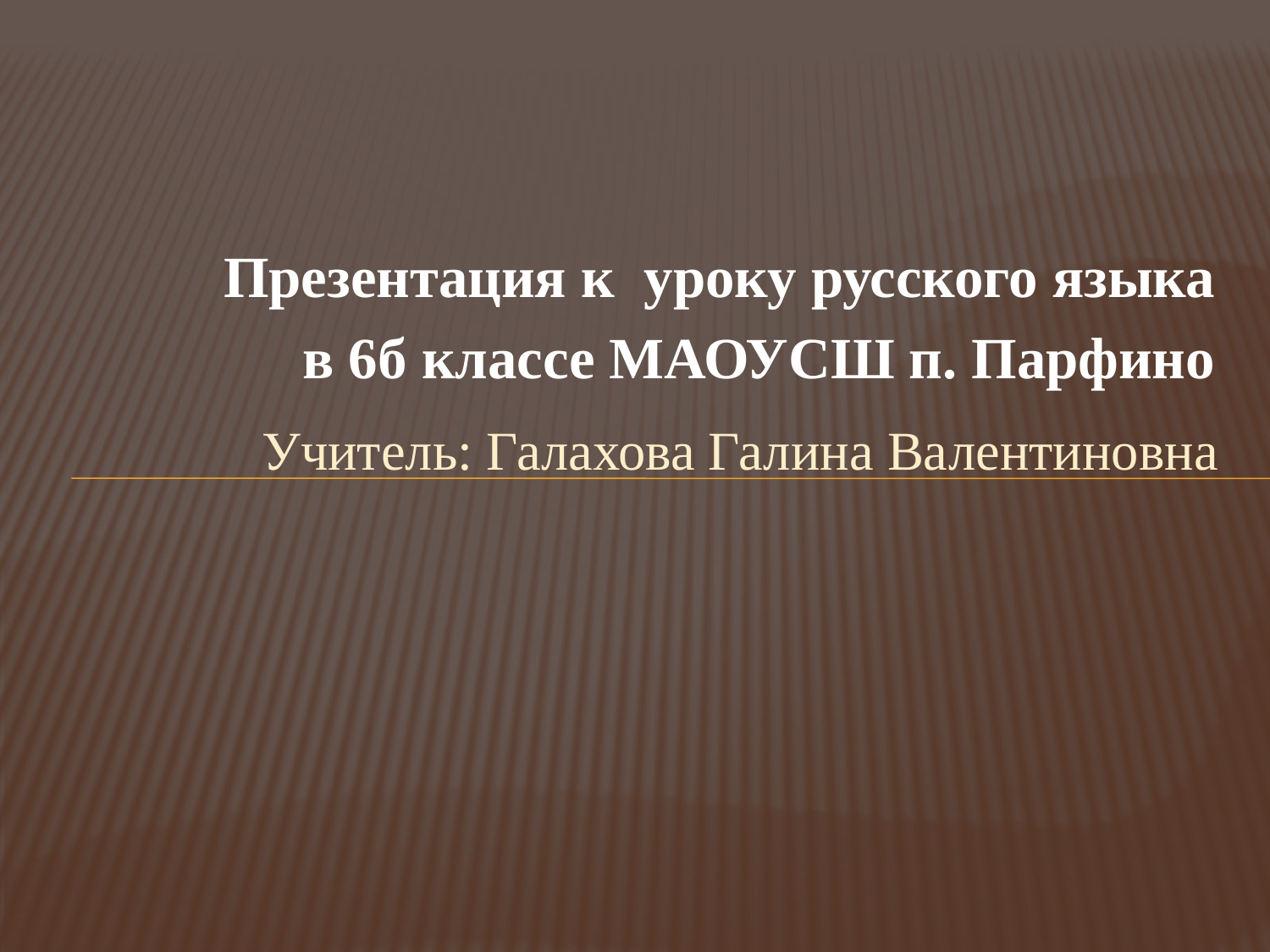

Презентация к  уроку русского языка
 в 6б классе МАОУСШ п. Парфино

# Учитель: Галахова Галина Валентиновна